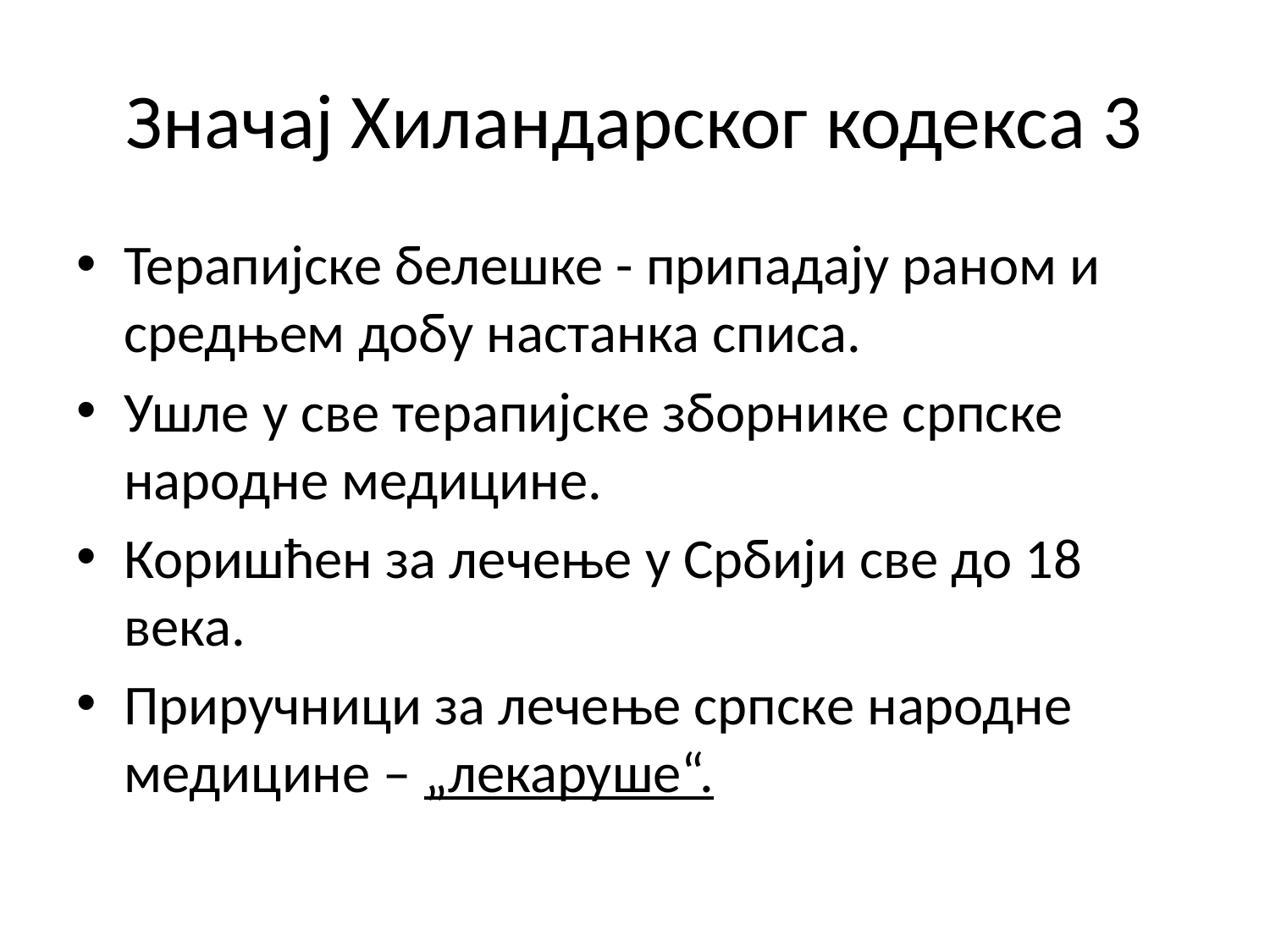

# Значај Хиландарског кодекса 3
Терапијске белешке - припадају раном и средњем добу настанка списа.
Ушле у све терапијске зборнике српске народне медицине.
Коришћен за лечење у Србији све до 18 века.
Приручници за лечење српске народне медицине – „лекаруше“.